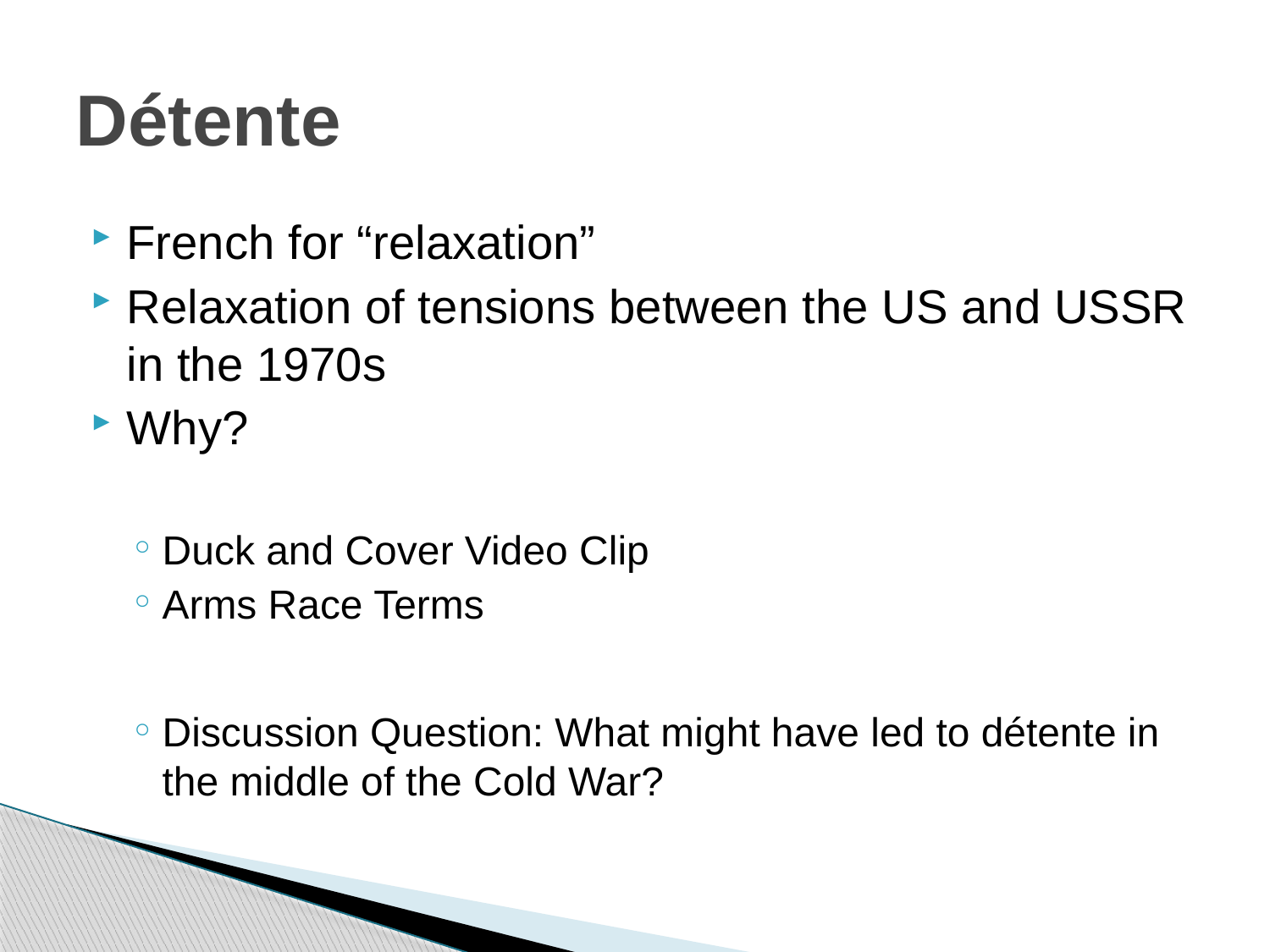

# Détente
French for “relaxation”
Relaxation of tensions between the US and USSR in the 1970s
Why?

Duck and Cover Video Clip
Arms Race Terms

Discussion Question: What might have led to détente in the middle of the Cold War?